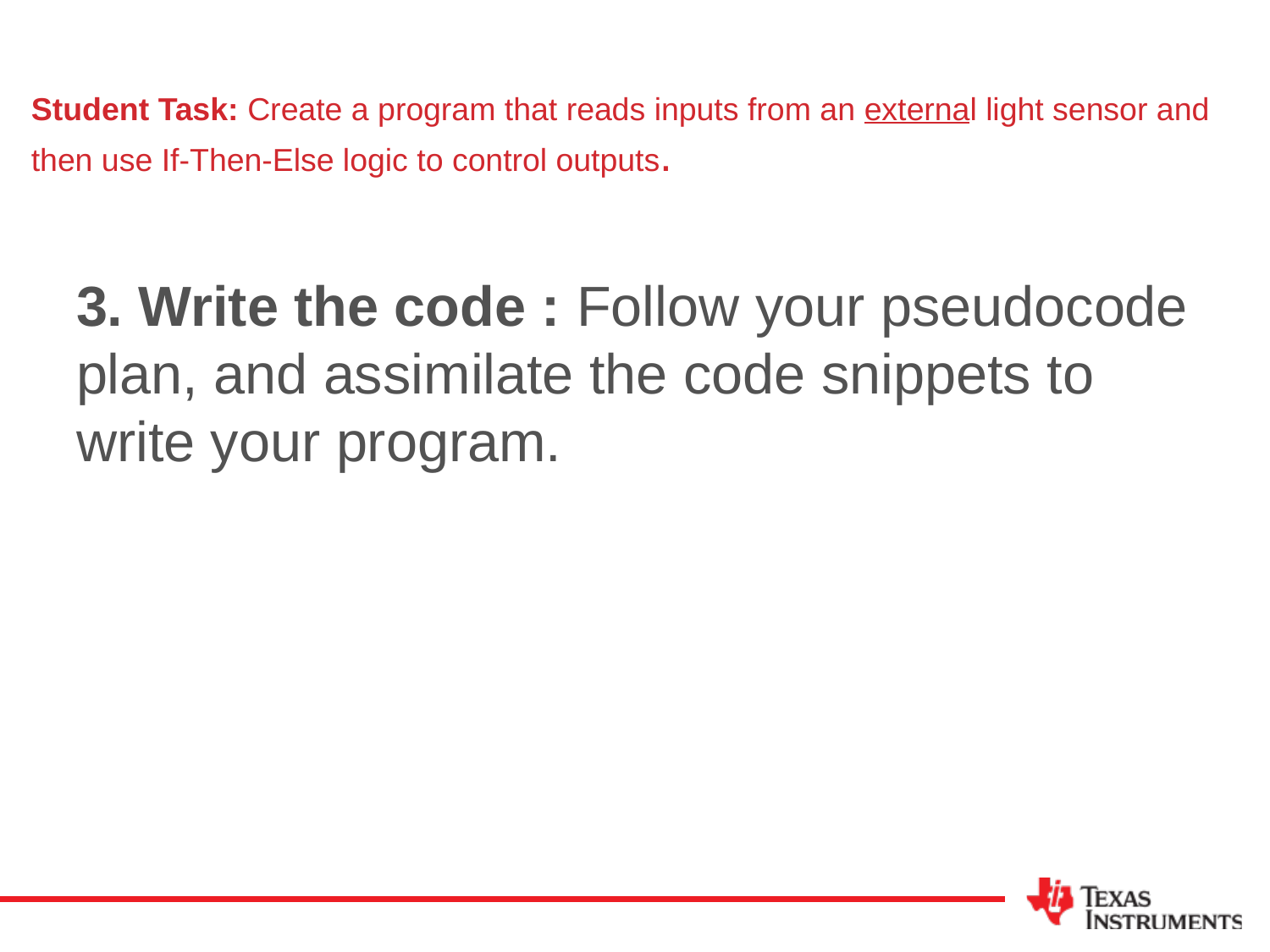

# Student Task: Create a program that reads inputs from an external light sensor and then use If-Then-Else logic to control outputs.
3. Write the code : Follow your pseudocode plan, and assimilate the code snippets to write your program.